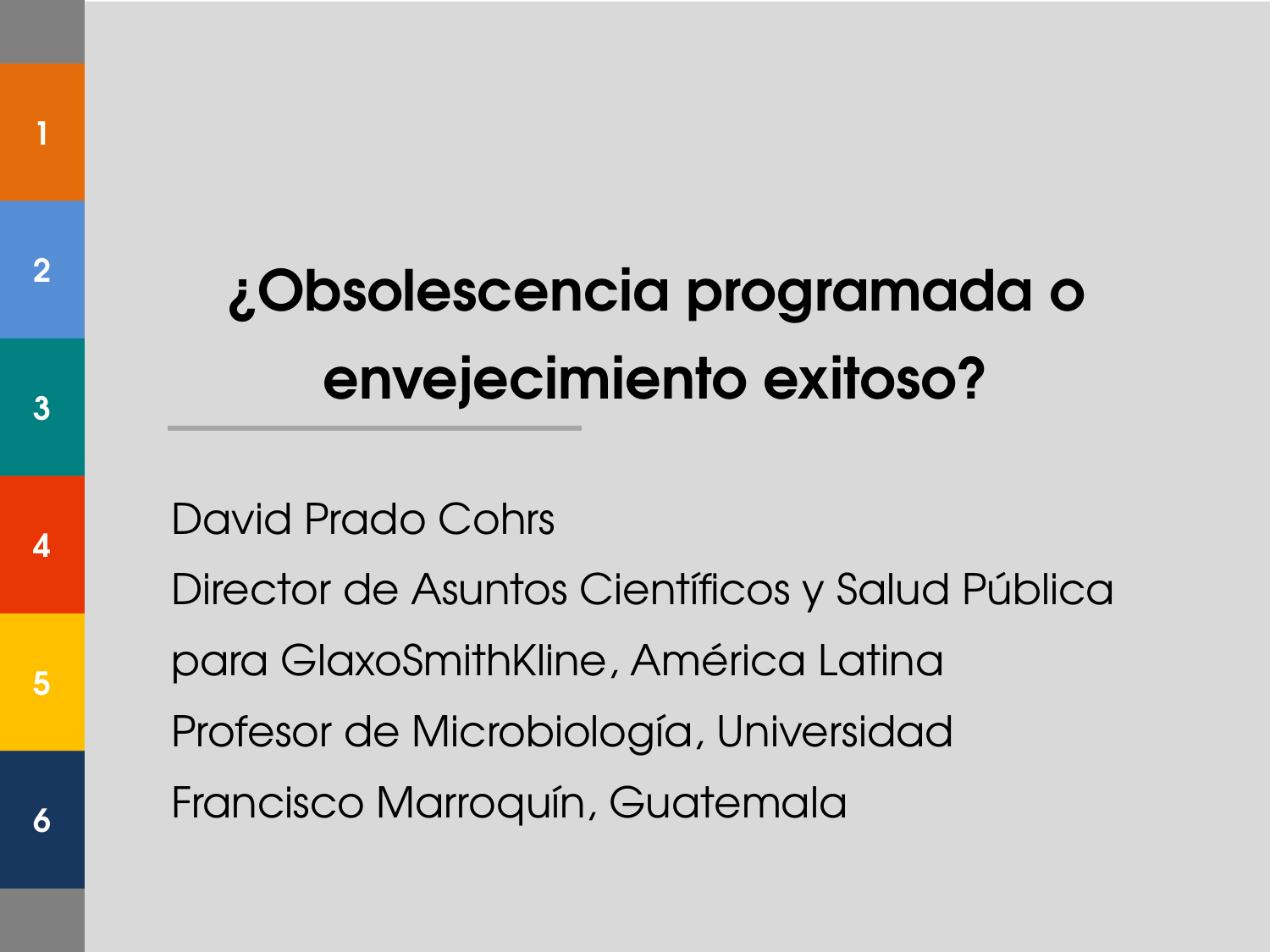

¿Obsolescencia programada o envejecimiento exitoso?

David Prado Cohrs
Director de Asuntos Científicos y Salud Pública para GlaxoSmithKline, América Latina
Profesor de Microbiología, Universidad Francisco Marroquín, Guatemala